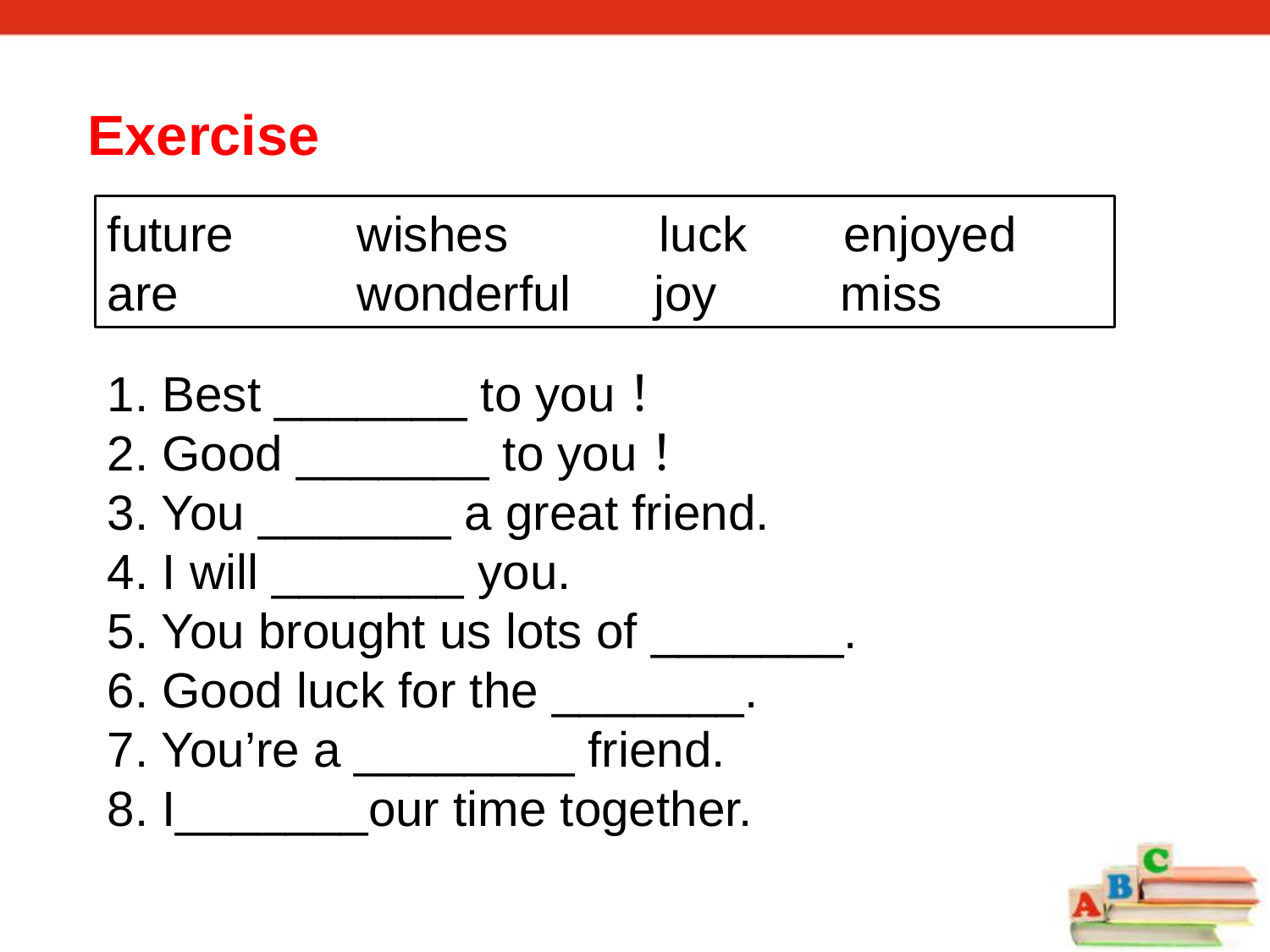

# Exercise
future         wishes           luck       enjoyed   are             wonderful      joy         miss

1. Best _______ to you！
2. Good _______ to you！
3. You _______ a great friend.
4. I will _______ you.
5. You brought us lots of _______.
6. Good luck for the _______.
7. You’re a ________ friend.
8. I_______our time together.